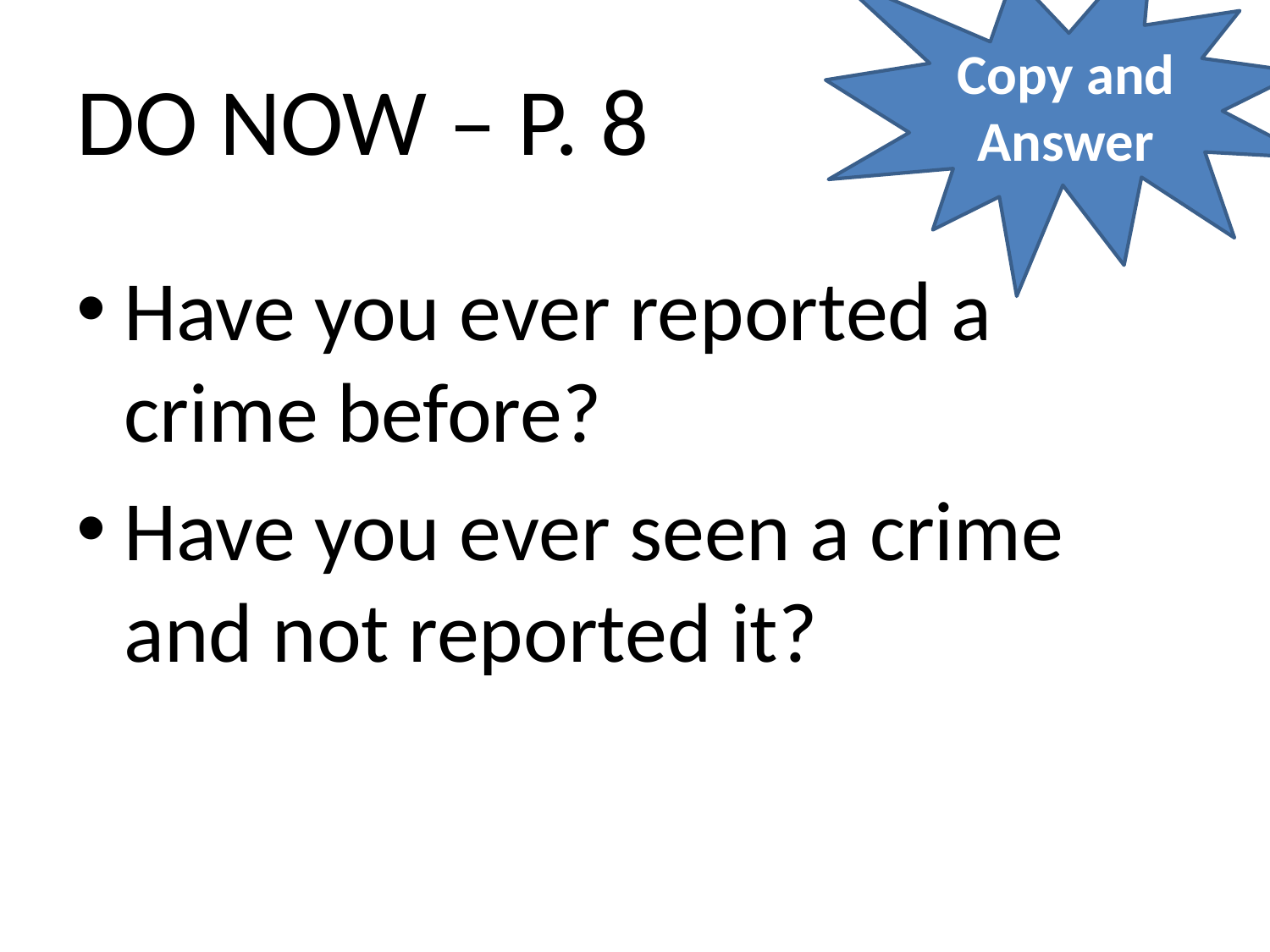

Copy and Answer
# DO NOW – P. 8
Have you ever reported a crime before?
Have you ever seen a crime and not reported it?